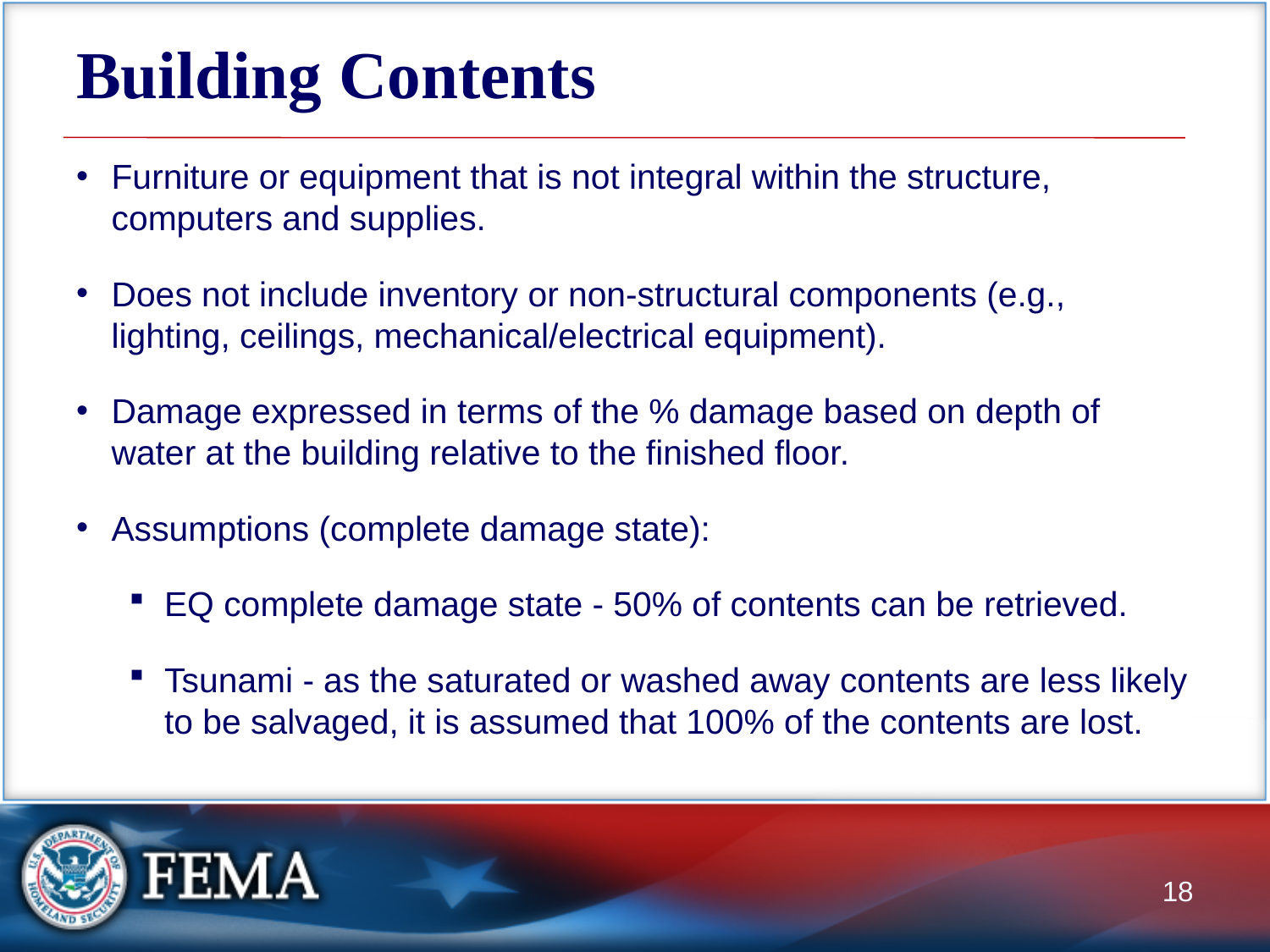

# Building Contents
Furniture or equipment that is not integral within the structure, computers and supplies.
Does not include inventory or non-structural components (e.g., lighting, ceilings, mechanical/electrical equipment).
Damage expressed in terms of the % damage based on depth of water at the building relative to the finished floor.
Assumptions (complete damage state):
EQ complete damage state - 50% of contents can be retrieved.
Tsunami - as the saturated or washed away contents are less likely to be salvaged, it is assumed that 100% of the contents are lost.
18